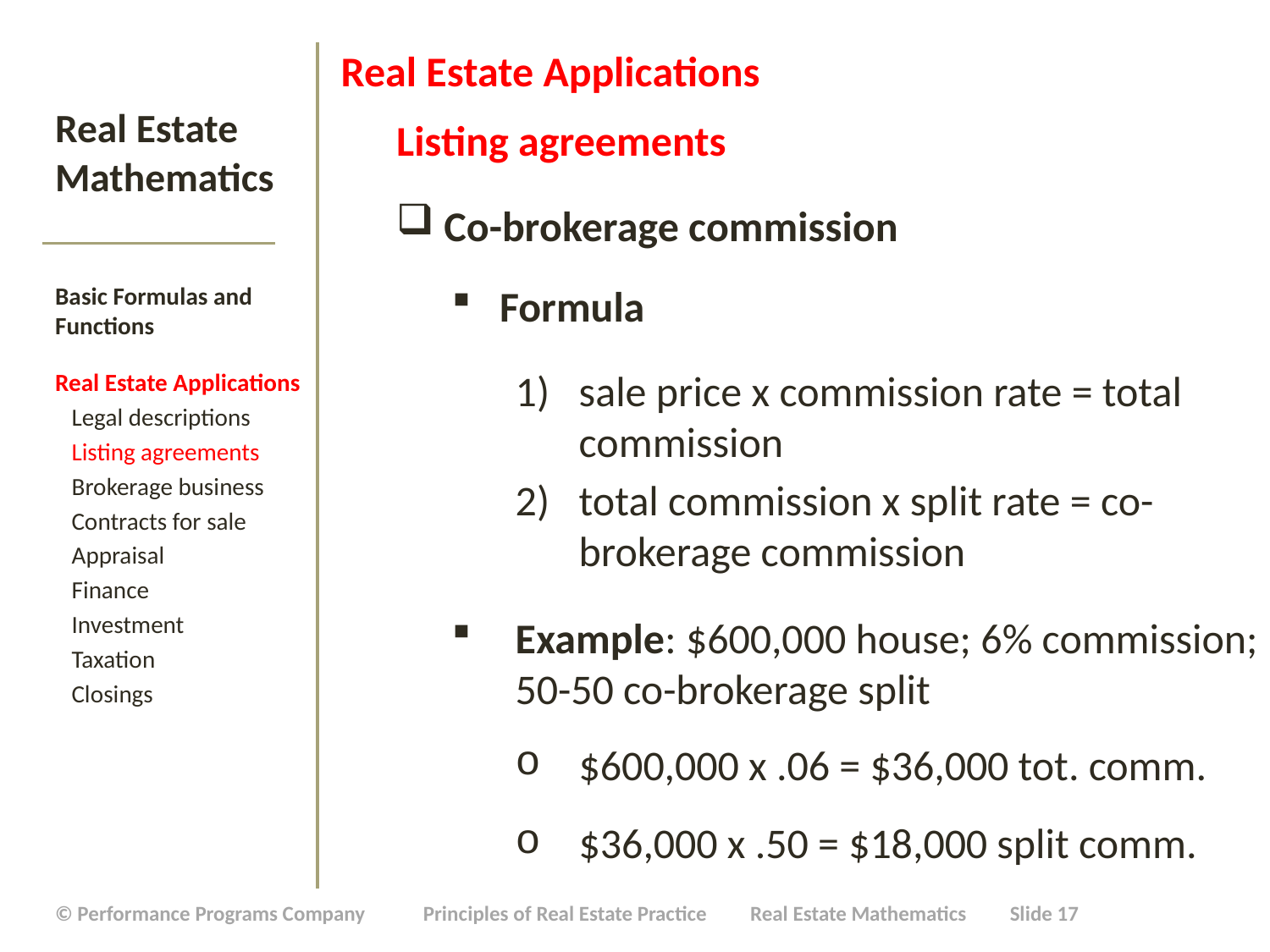

Real Estate Applications

Listing agreements

Co-brokerage commission
Formula
sale price x commission rate = total commission
total commission x split rate = co-brokerage commission
Example: $600,000 house; 6% commission; 50-50 co-brokerage split
$600,000 x .06 = $36,000 tot. comm.
$36,000 x .50 = $18,000 split comm.

# Real Estate Mathematics

Basic Formulas and Functions

Real Estate Applications
   Legal descriptions
   Listing agreements
   Brokerage business
   Contracts for sale
   Appraisal
   Finance
   Investment
   Taxation
   Closings

| © Performance Programs Company Principles of Real Estate Practice Real Estate Mathematics Slide 17 |
| --- |